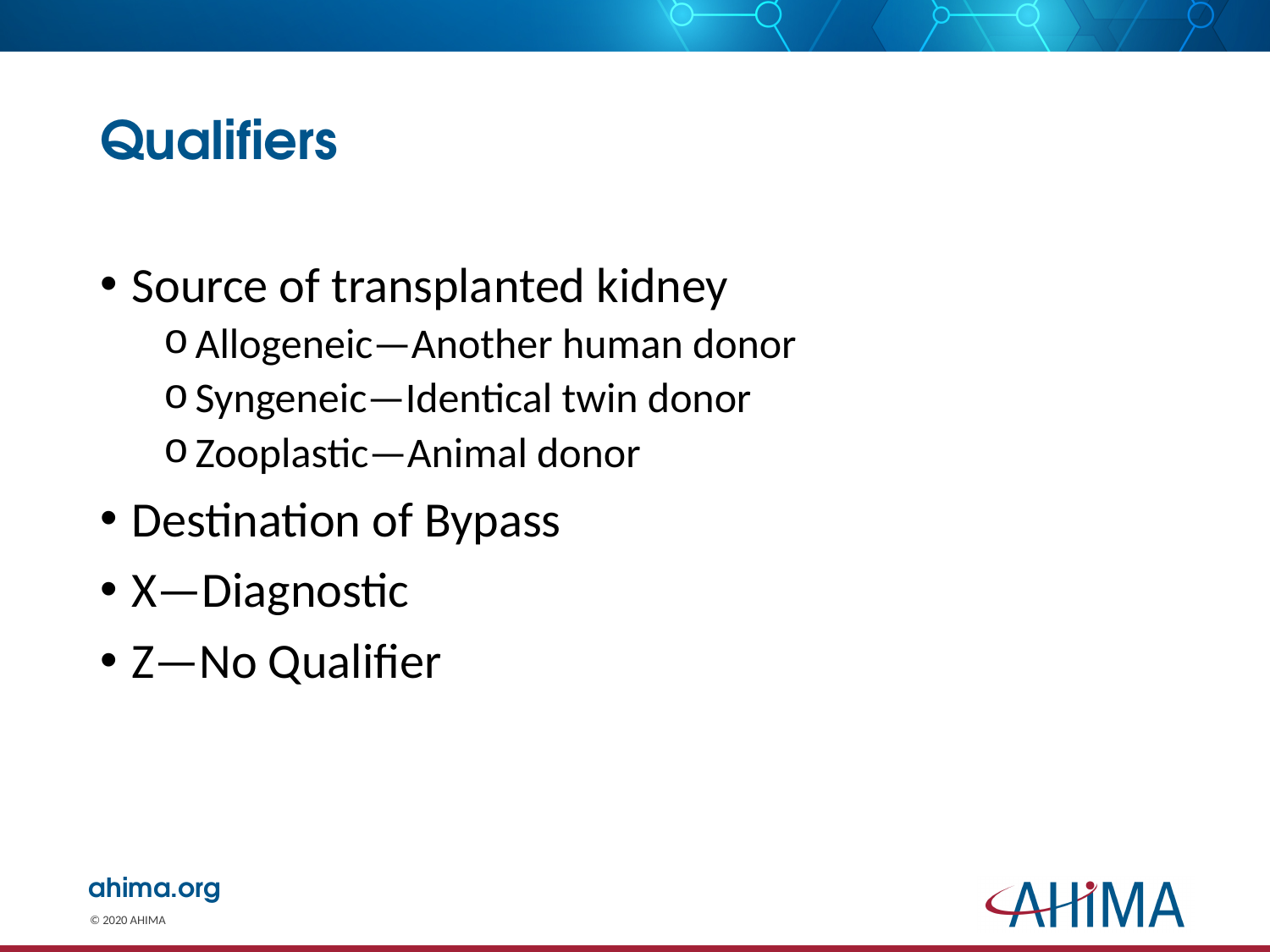

# Qualifiers
Source of transplanted kidney
Allogeneic—Another human donor
Syngeneic—Identical twin donor
Zooplastic—Animal donor
Destination of Bypass
X—Diagnostic
Z—No Qualifier